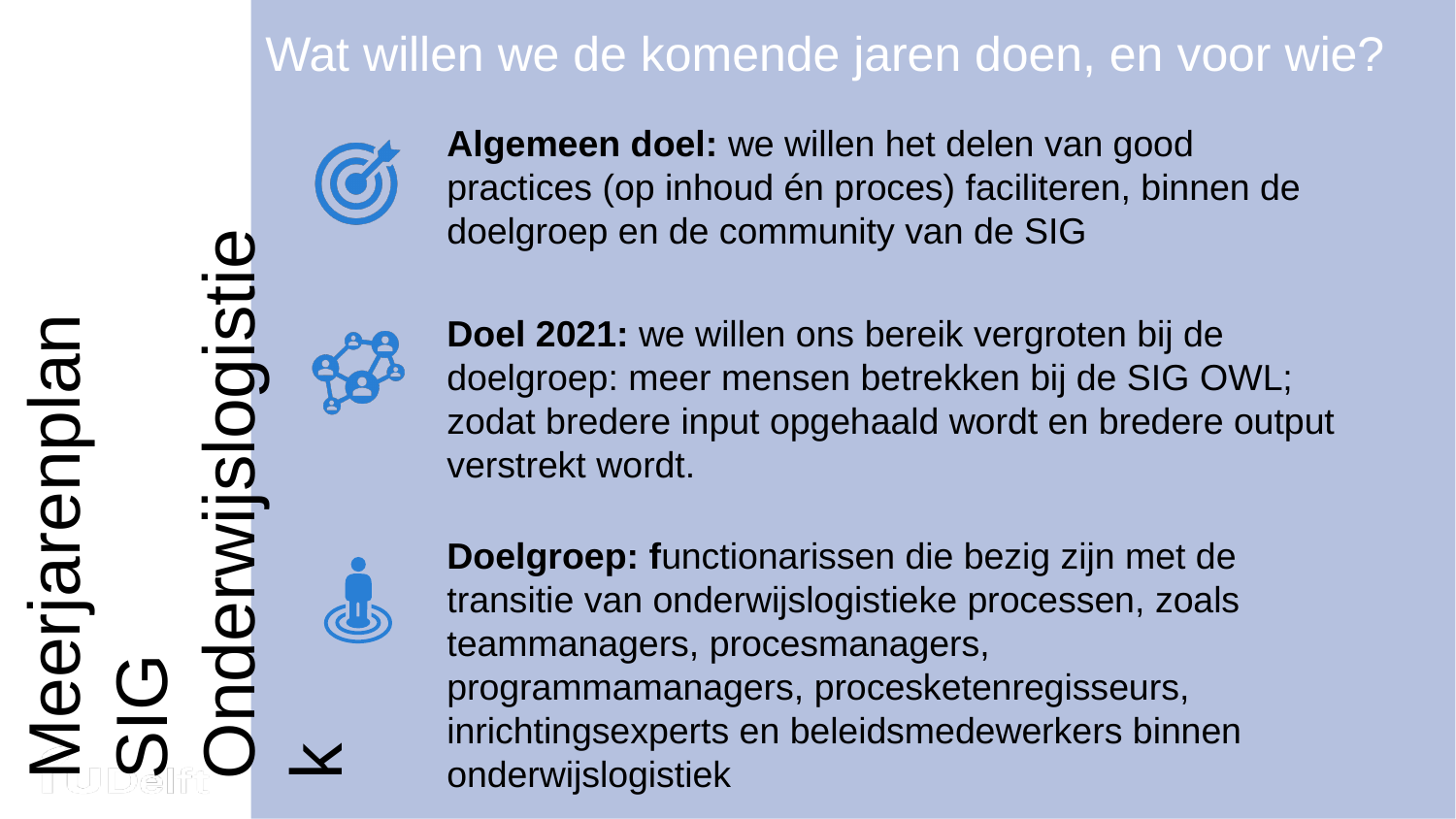

Wat willen we de komende jaren doen, en voor wie?
Algemeen doel: we willen het delen van good practices (op inhoud én proces) faciliteren, binnen de doelgroep en de community van de SIG

Meerjarenplan SIG Onderwijslogistiek
Doel 2021: we willen ons bereik vergroten bij de doelgroep: meer mensen betrekken bij de SIG OWL; zodat bredere input opgehaald wordt en bredere output verstrekt wordt.

Doelgroep: functionarissen die bezig zijn met de transitie van onderwijslogistieke processen, zoals teammanagers, procesmanagers, programmamanagers, procesketenregisseurs, inrichtingsexperts en beleidsmedewerkers binnen onderwijslogistiek